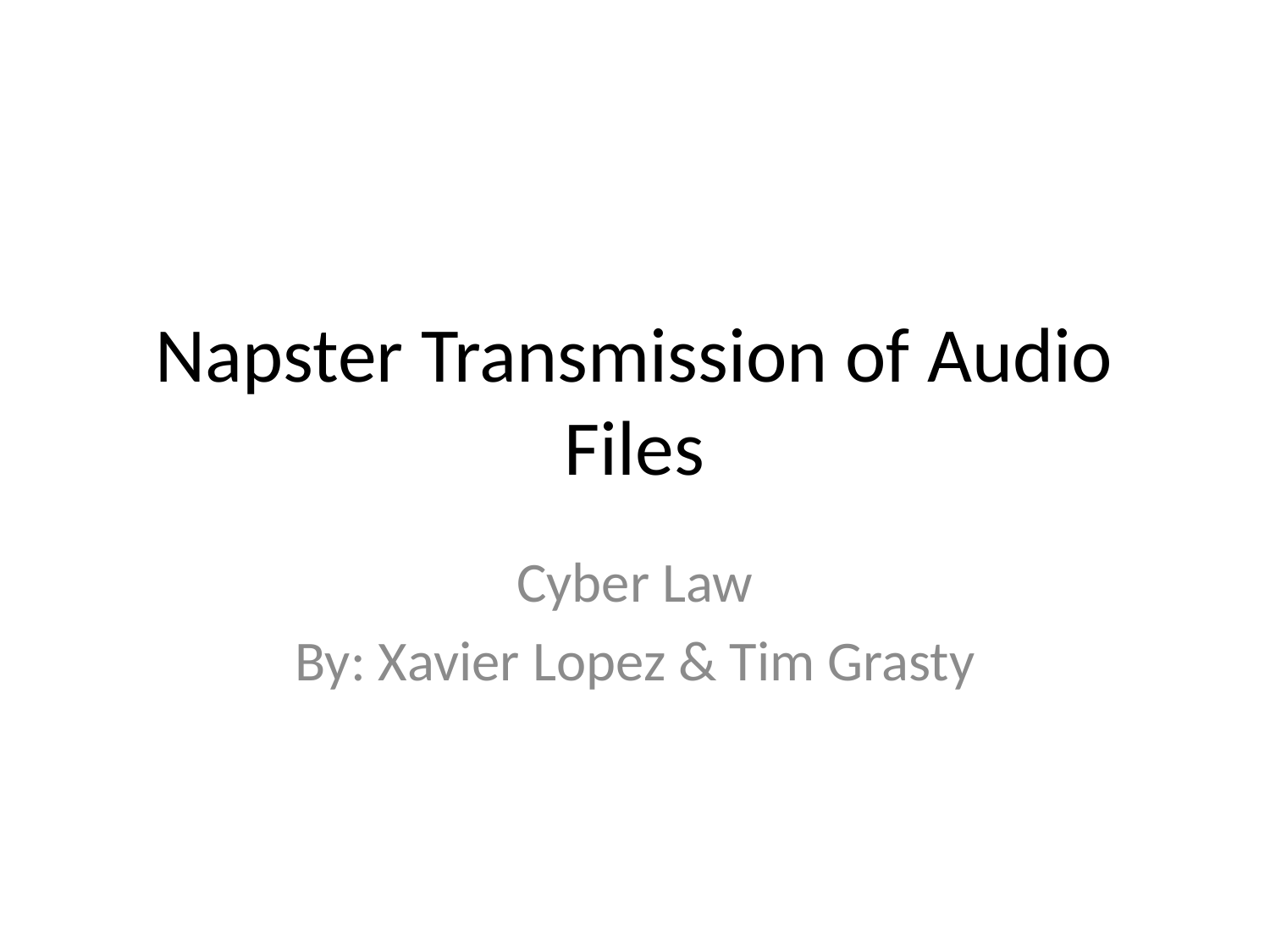

# Napster Transmission of Audio Files
Cyber Law
By: Xavier Lopez & Tim Grasty